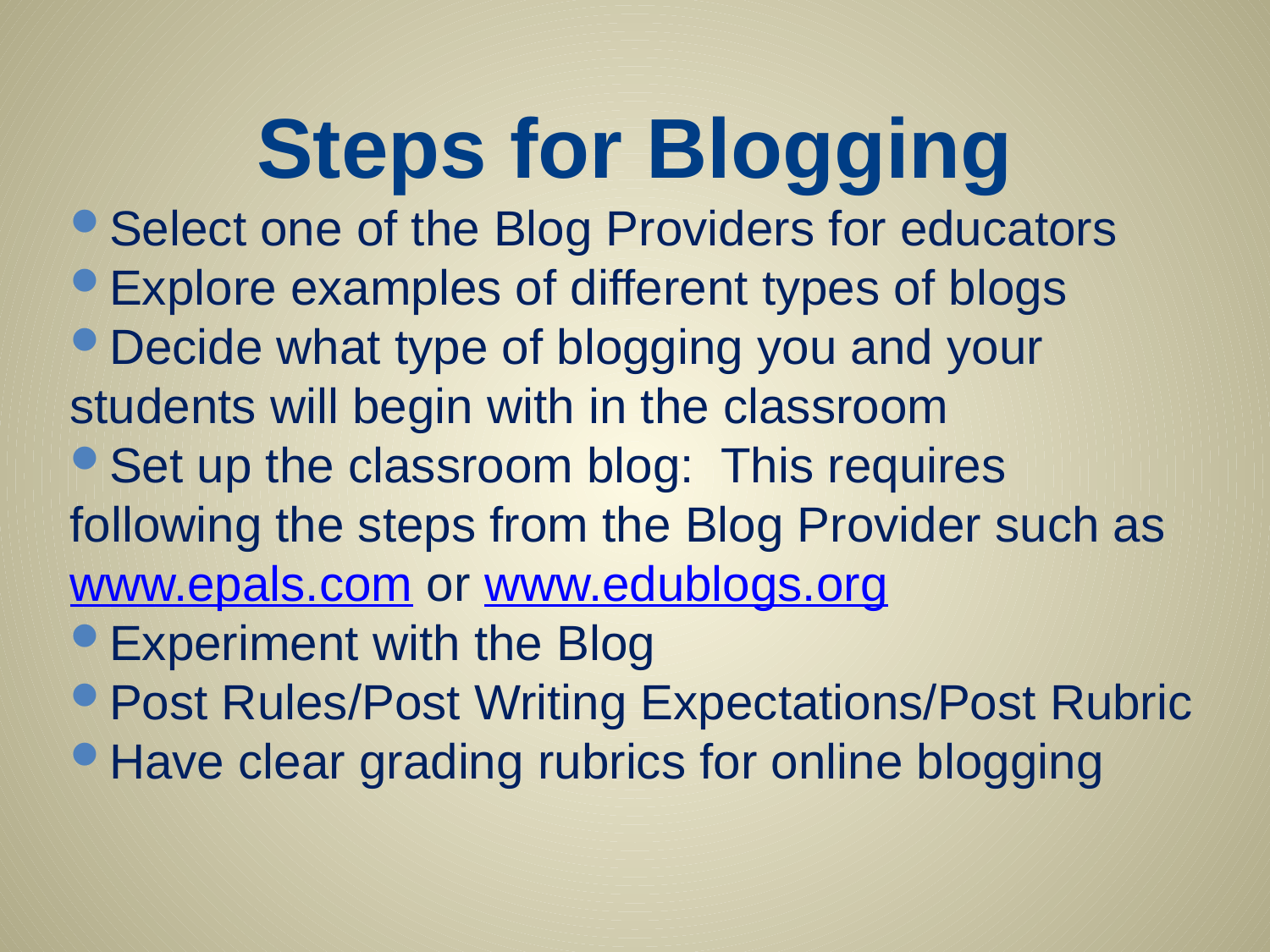

# Steps for Blogging
Select one of the Blog Providers for educators
Explore examples of different types of blogs
Decide what type of blogging you and your students will begin with in the classroom
Set up the classroom blog:  This requires following the steps from the Blog Provider such as www.epals.com or www.edublogs.org
Experiment with the Blog
Post Rules/Post Writing Expectations/Post Rubric
Have clear grading rubrics for online blogging